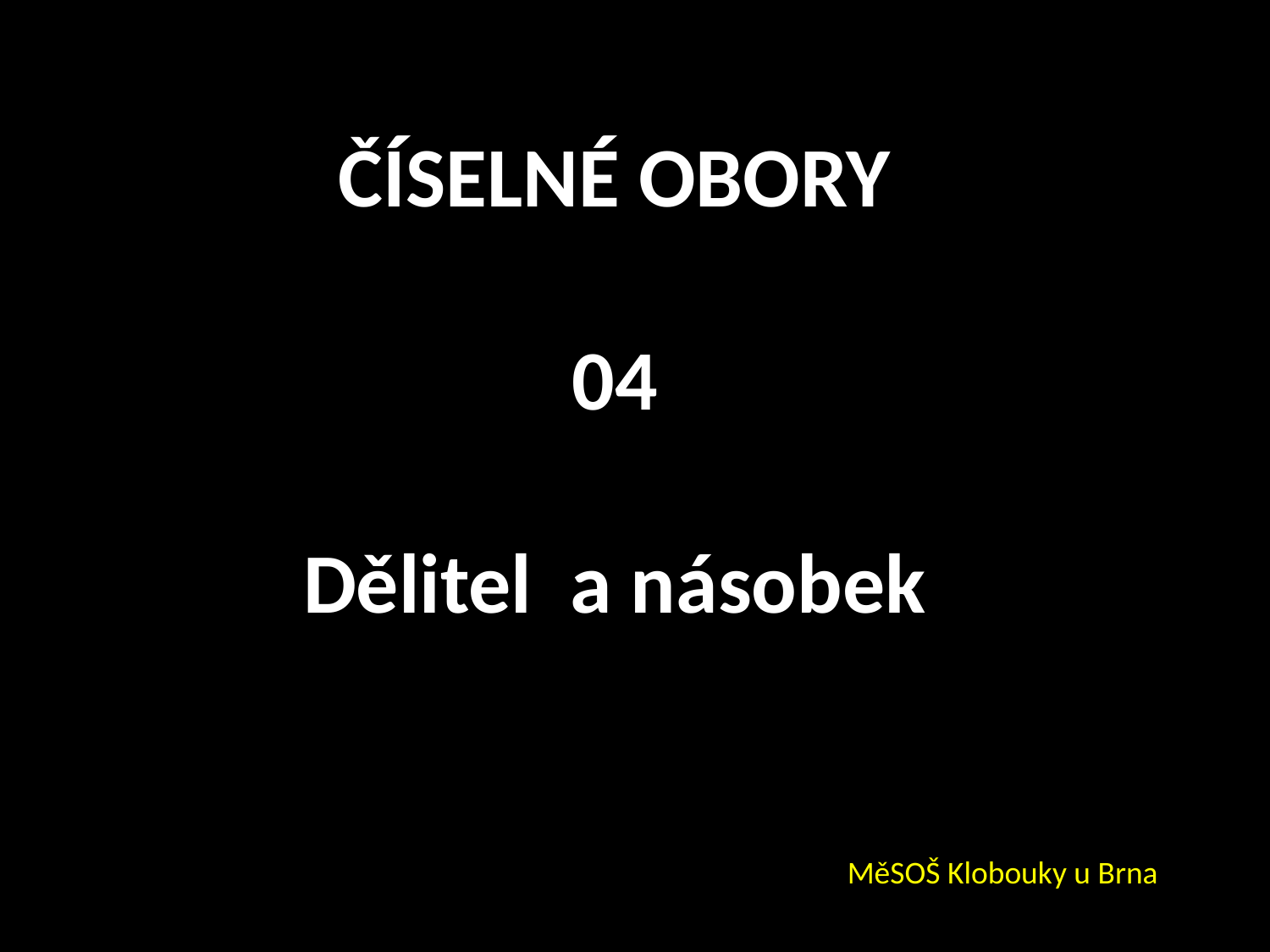

ČÍSELNÉ OBORY

04

Dělitel  a násobek

MěSOŠ Klobouky u Brna